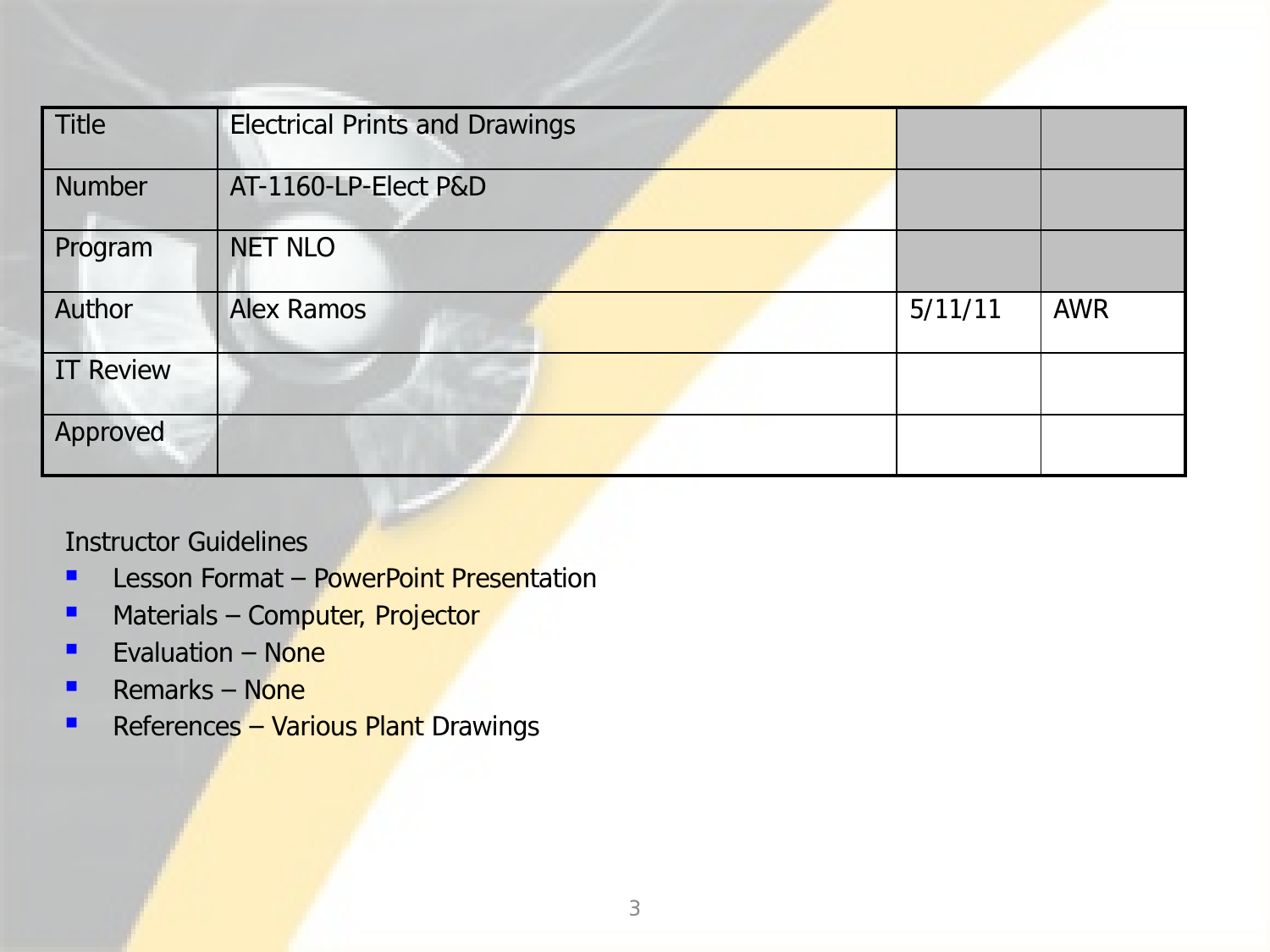

| Title | Electrical Prints and Drawings |  |  |
| --- | --- | --- | --- |
| Number | AT-1160-LP-Elect P&D |  |  |
| Program | NET NLO |  |  |
| Author | Alex Ramos | 5/11/11 | AWR |
| IT Review |  |  |  |
| Approved |  |  |  |

Instructor Guidelines
Lesson Format – PowerPoint Presentation
Materials – Computer, Projector
Evaluation – None
Remarks – None
References – Various Plant Drawings
3